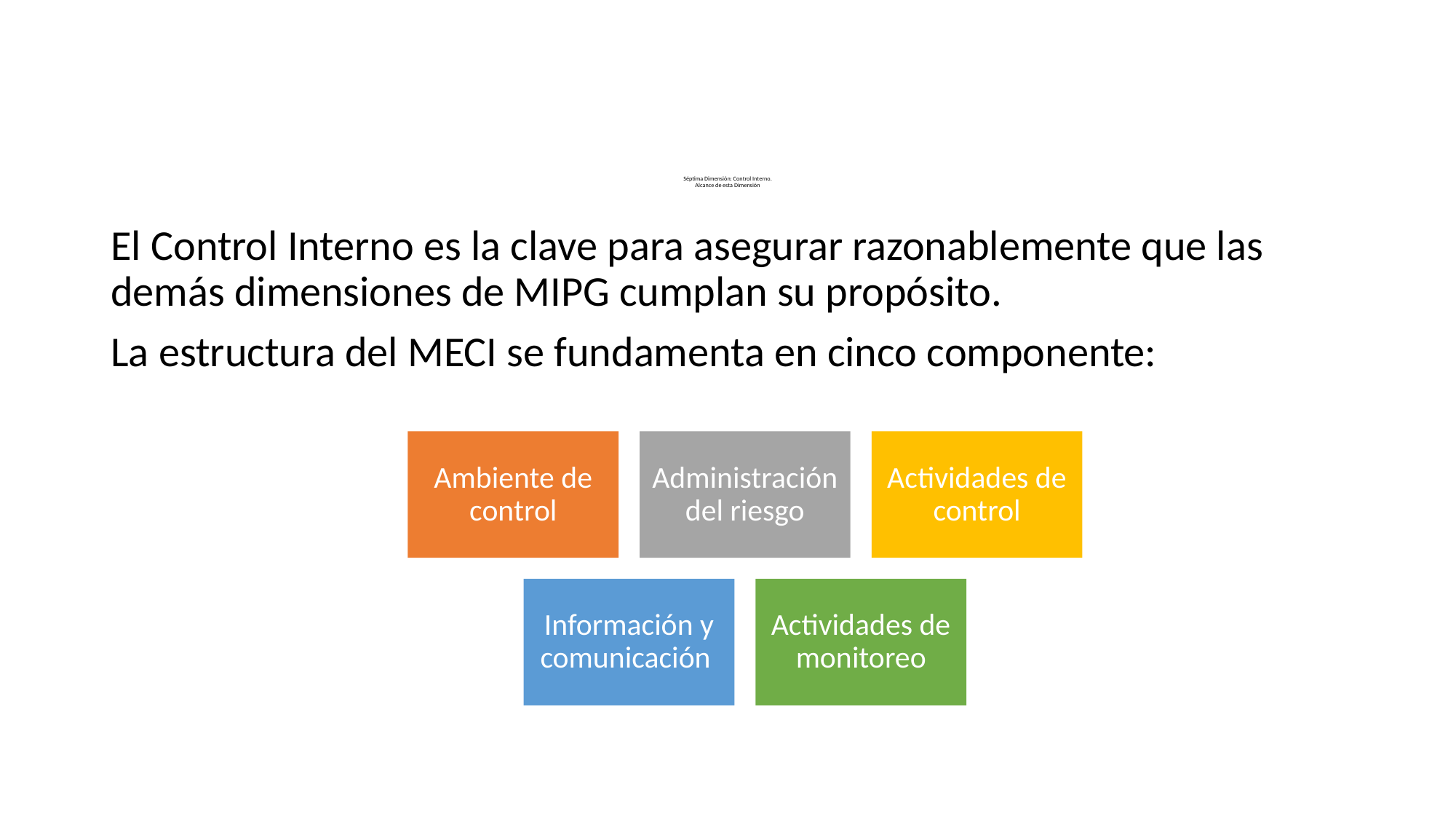

# Séptima Dimensión: Control Interno. Alcance de esta Dimensión
El Control Interno es la clave para asegurar razonablemente que las demás dimensiones de MIPG cumplan su propósito.
La estructura del MECI se fundamenta en cinco componente:

Ambiente de control
Administración del riesgo
Actividades de control
Información y comunicación
Actividades de monitoreo